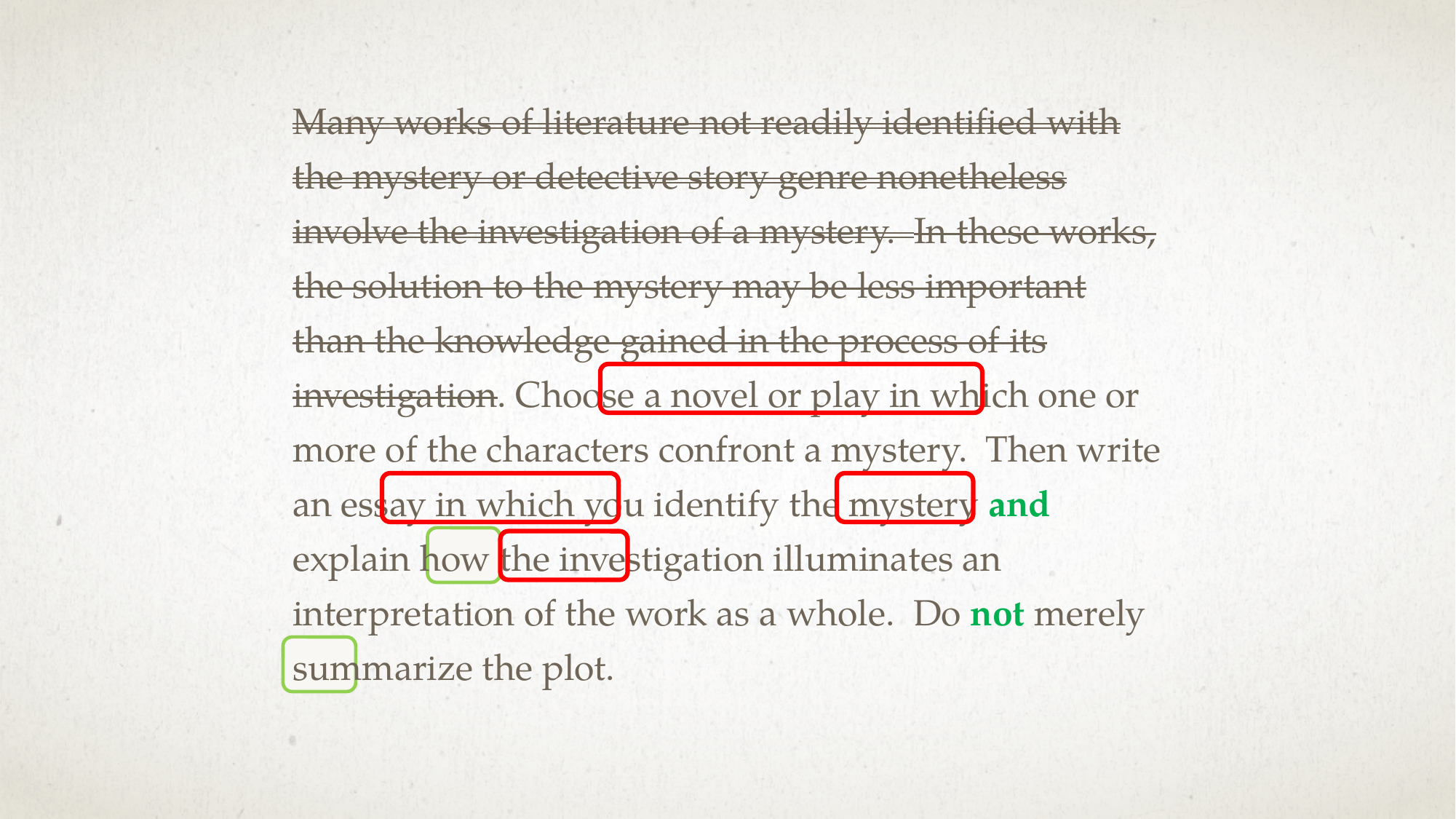

Many works of literature not readily identified with the mystery or detective story genre nonetheless involve the investigation of a mystery.  In these works, the solution to the mystery may be less important than the knowledge gained in the process of its investigation. Choose a novel or play in which one or more of the characters confront a mystery.  Then write an essay in which you identify the mystery and explain how the investigation illuminates an interpretation of the work as a whole.  Do not merely summarize the plot.